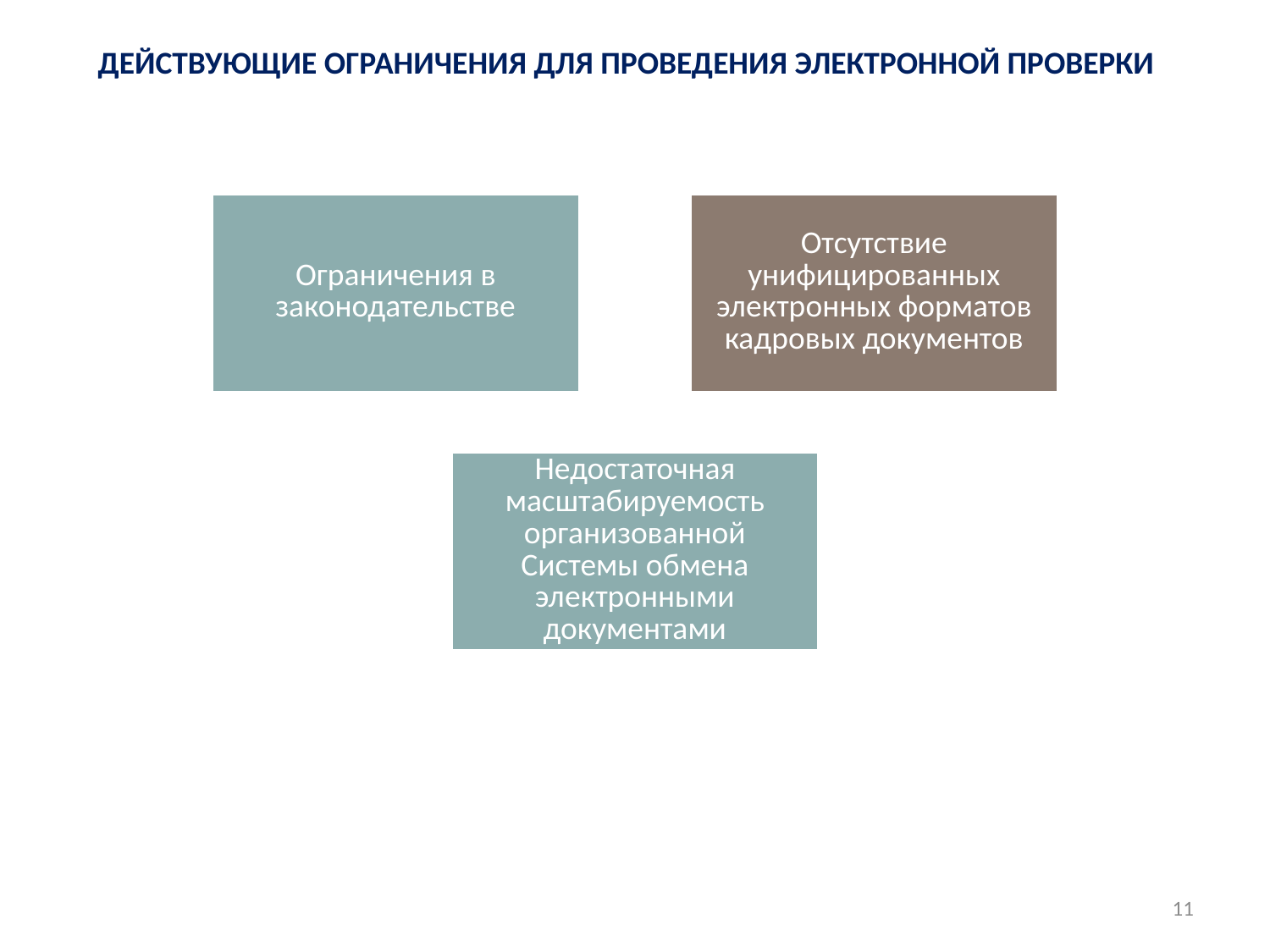

ДЕЙСТВУЮЩИЕ ОГРАНИЧЕНИЯ ДЛЯ ПРОВЕДЕНИЯ ЭЛЕКТРОННОЙ ПРОВЕРКИ
Ограничения в законодательстве
Отсутствие унифицированных электронных форматов кадровых документов
Недостаточная масштабируемость организованной Системы обмена электронными документами
11